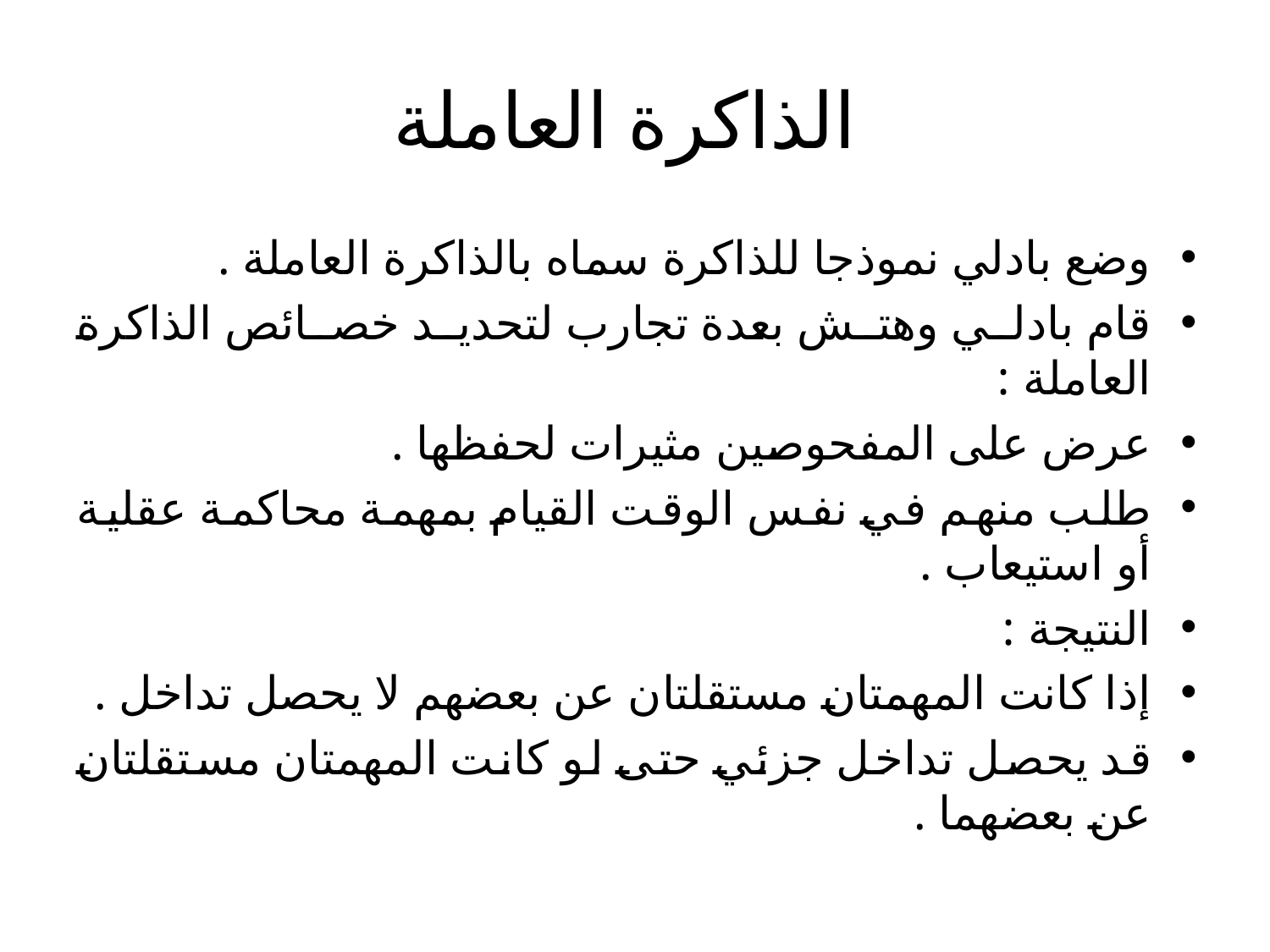

# الذاكرة العاملة
وضع بادلي نموذجا للذاكرة سماه بالذاكرة العاملة .
قام بادلي وهتش بعدة تجارب لتحديد خصائص الذاكرة العاملة :
عرض على المفحوصين مثيرات لحفظها .
طلب منهم في نفس الوقت القيام بمهمة محاكمة عقلية أو استيعاب .
النتيجة :
إذا كانت المهمتان مستقلتان عن بعضهم لا يحصل تداخل .
قد يحصل تداخل جزئي حتى لو كانت المهمتان مستقلتان عن بعضهما .